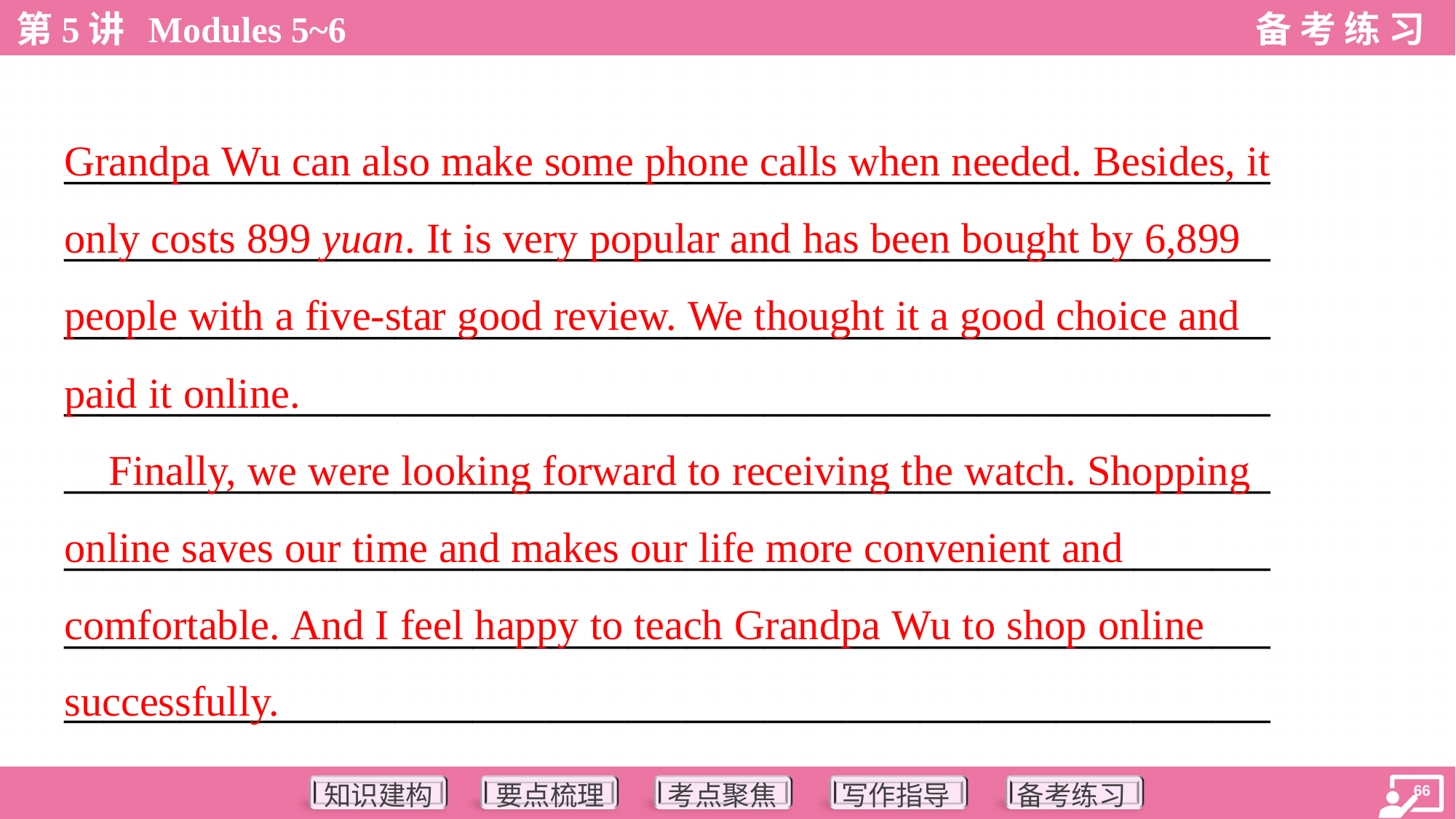

Grandpa Wu can also make some phone calls when needed. Besides, it
only costs 899 yuan. It is very popular and has been bought by 6,899
people with a five-star good review. We thought it a good choice and
paid it online.
    Finally, we were looking forward to receiving the watch. Shopping
online saves our time and makes our life more convenient and
comfortable. And I feel happy to teach Grandpa Wu to shop online
successfully.
______________________________________________________________
______________________________________________________________
______________________________________________________________
______________________________________________________________
______________________________________________________________
______________________________________________________________
______________________________________________________________
______________________________________________________________